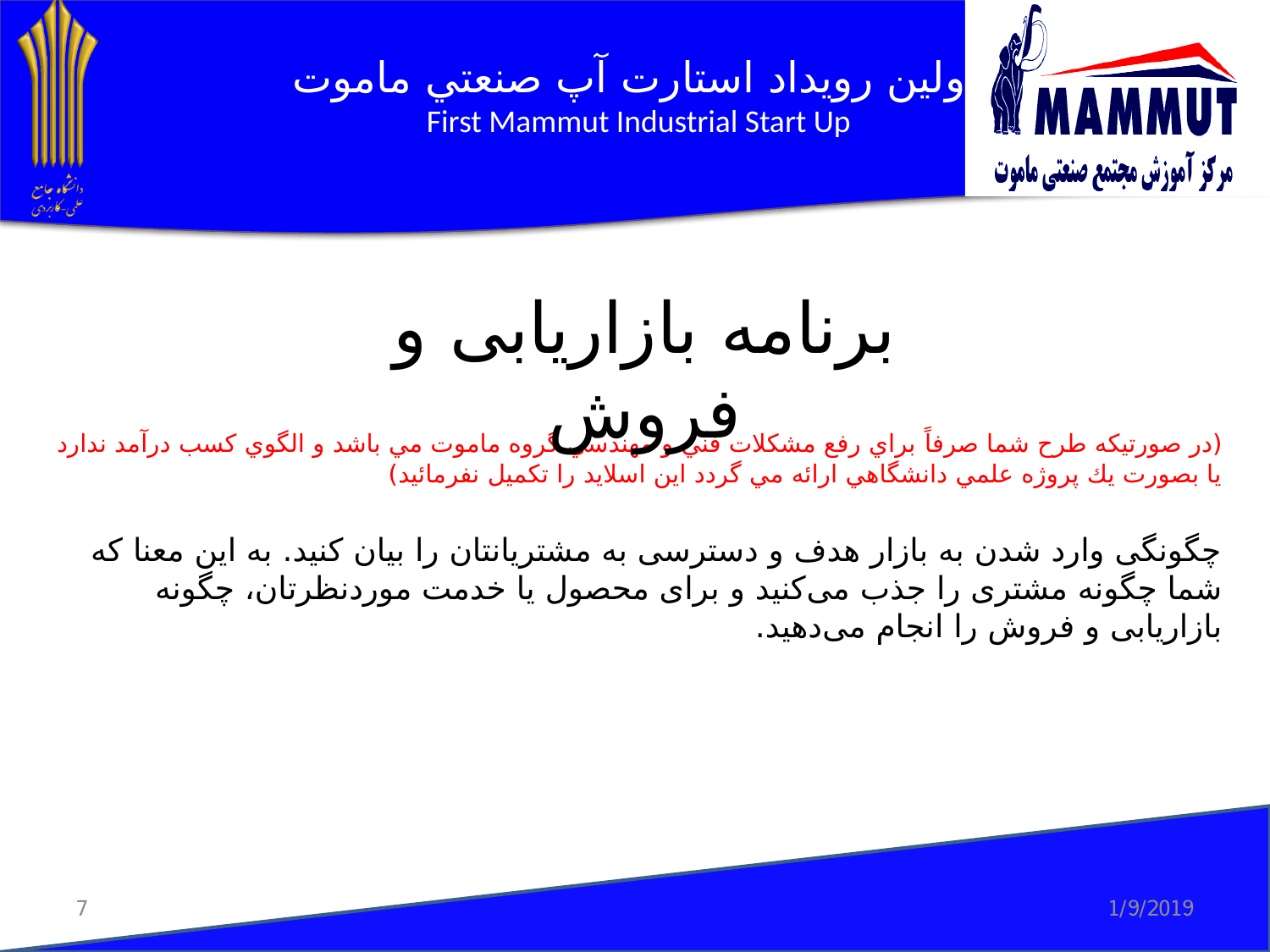

برنامه بازاریابی و فروش
# (در صورتيكه طرح شما صرفاً براي رفع مشكلات فني و مهندسي گروه ماموت مي باشد و الگوي كسب درآمد ندارد يا بصورت يك پروژه علمي دانشگاهي ارائه مي گردد اين اسلايد را تكميل نفرمائيد) چگونگی وارد شدن به بازار هدف و دسترسی به مشتریانتان را بیان کنید. به این معنا که شما چگونه مشتری را جذب می‌کنید و برای محصول یا خدمت موردنظرتان، چگونه بازاریابی و فروش را انجام می‌دهید.
7
1/9/2019